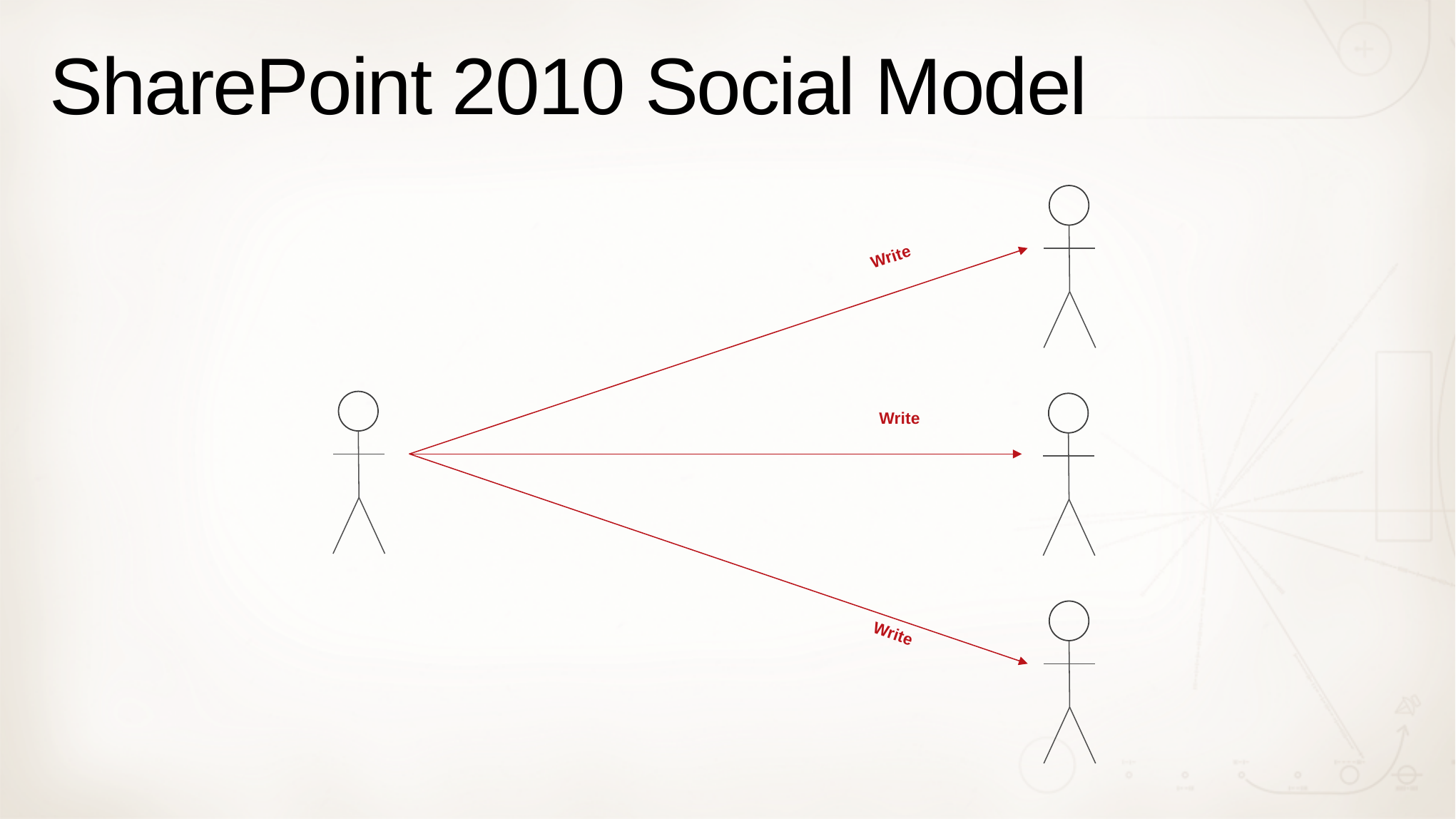

# SharePoint 2010 Social Model

Write

Write

Write